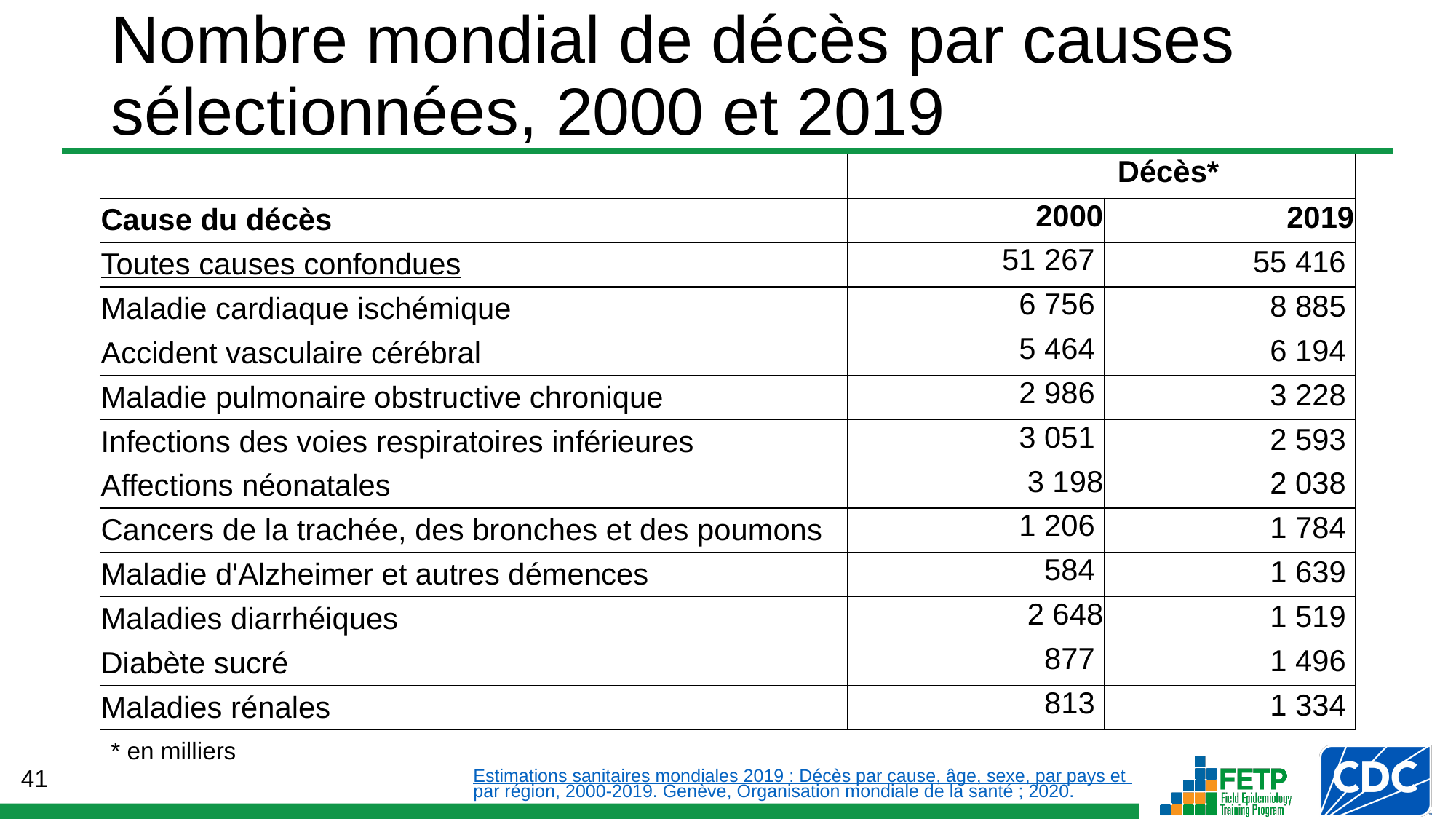

# Nombre mondial de décès par causes sélectionnées, 2000 et 2019
|  | Décès\* |  |
| --- | --- | --- |
| Cause du décès | 2000 | 2019 |
| Toutes causes confondues | 51 267 | 55 416 |
| Maladie cardiaque ischémique | 6 756 | 8 885 |
| Accident vasculaire cérébral | 5 464 | 6 194 |
| Maladie pulmonaire obstructive chronique | 2 986 | 3 228 |
| Infections des voies respiratoires inférieures | 3 051 | 2 593 |
| Affections néonatales | 3 198 | 2 038 |
| Cancers de la trachée, des bronches et des poumons | 1 206 | 1 784 |
| Maladie d'Alzheimer et autres démences | 584 | 1 639 |
| Maladies diarrhéiques | 2 648 | 1 519 |
| Diabète sucré | 877 | 1 496 |
| Maladies rénales | 813 | 1 334 |
* en milliers
Estimations sanitaires mondiales 2019 : Décès par cause, âge, sexe, par pays et par région, 2000-2019. Genève, Organisation mondiale de la santé ; 2020.